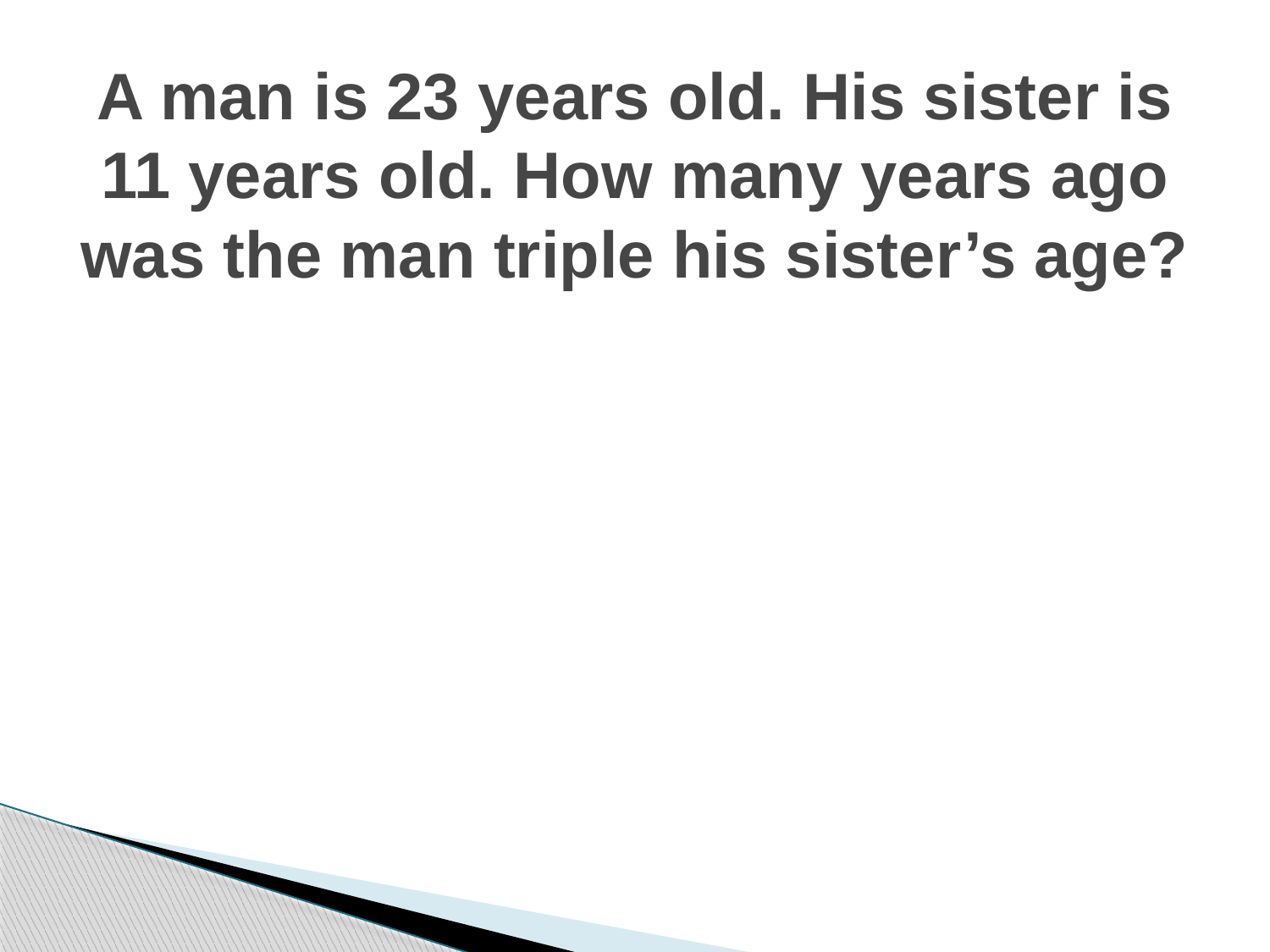

# A man is 23 years old. His sister is 11 years old. How many years ago was the man triple his sister’s age?